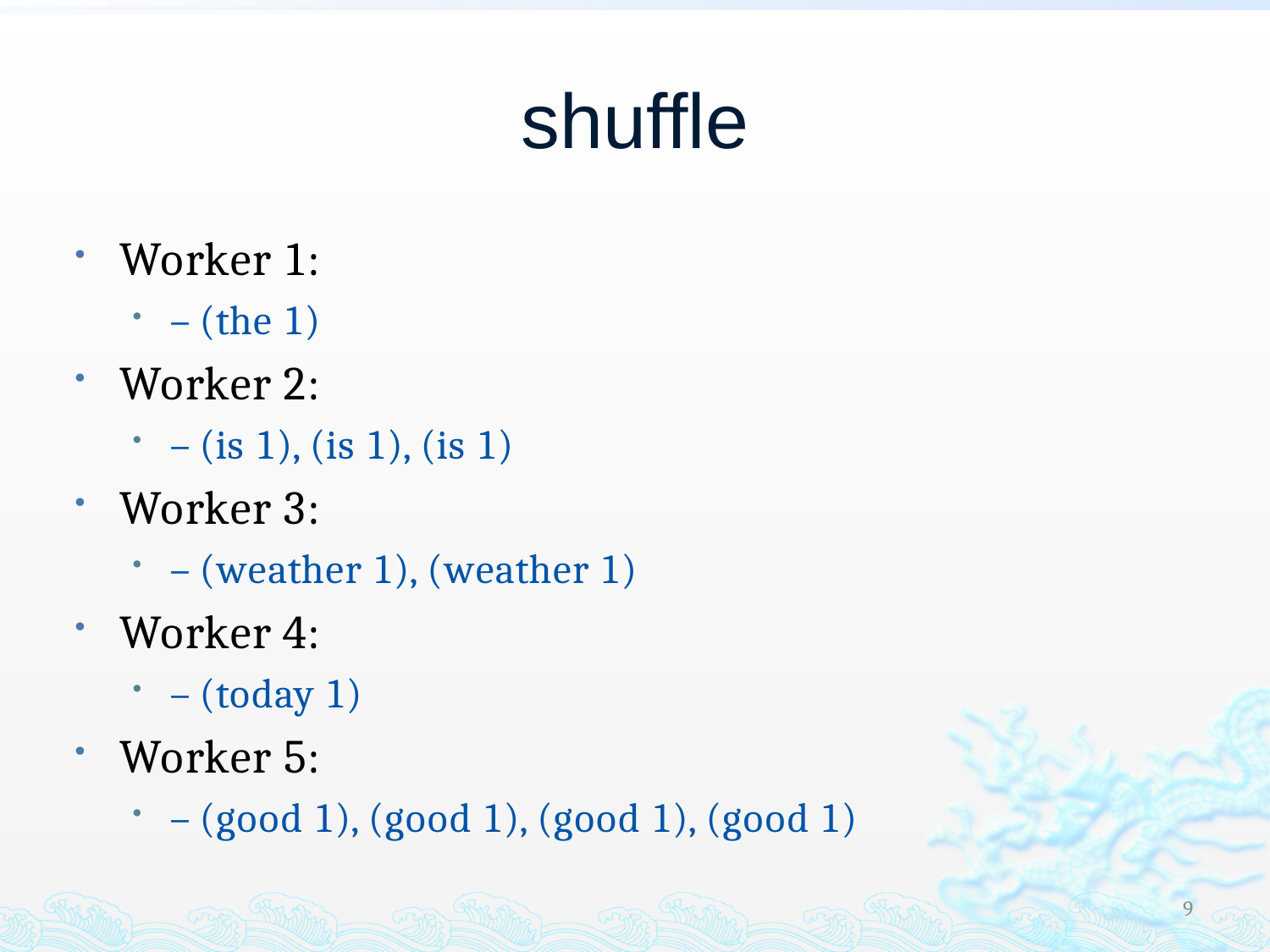

# shuffle
Worker 1:
– (the 1)
Worker 2:
– (is 1), (is 1), (is 1)
Worker 3:
– (weather 1), (weather 1)
Worker 4:
– (today 1)
Worker 5:
– (good 1), (good 1), (good 1), (good 1)
9